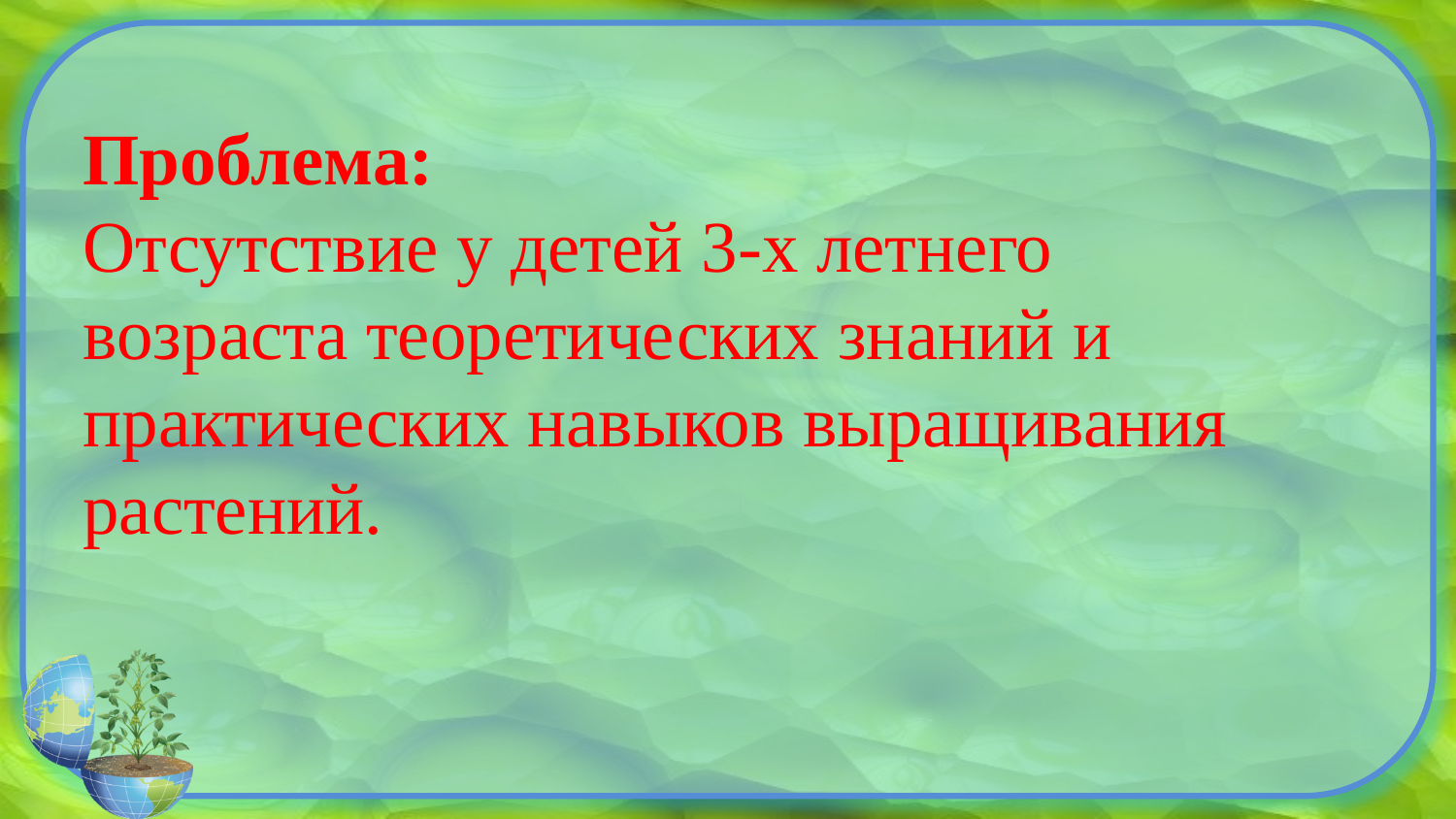

Проблема:
Отсутствие у детей 3-х летнего возраста теоретических знаний и практических навыков выращивания растений.